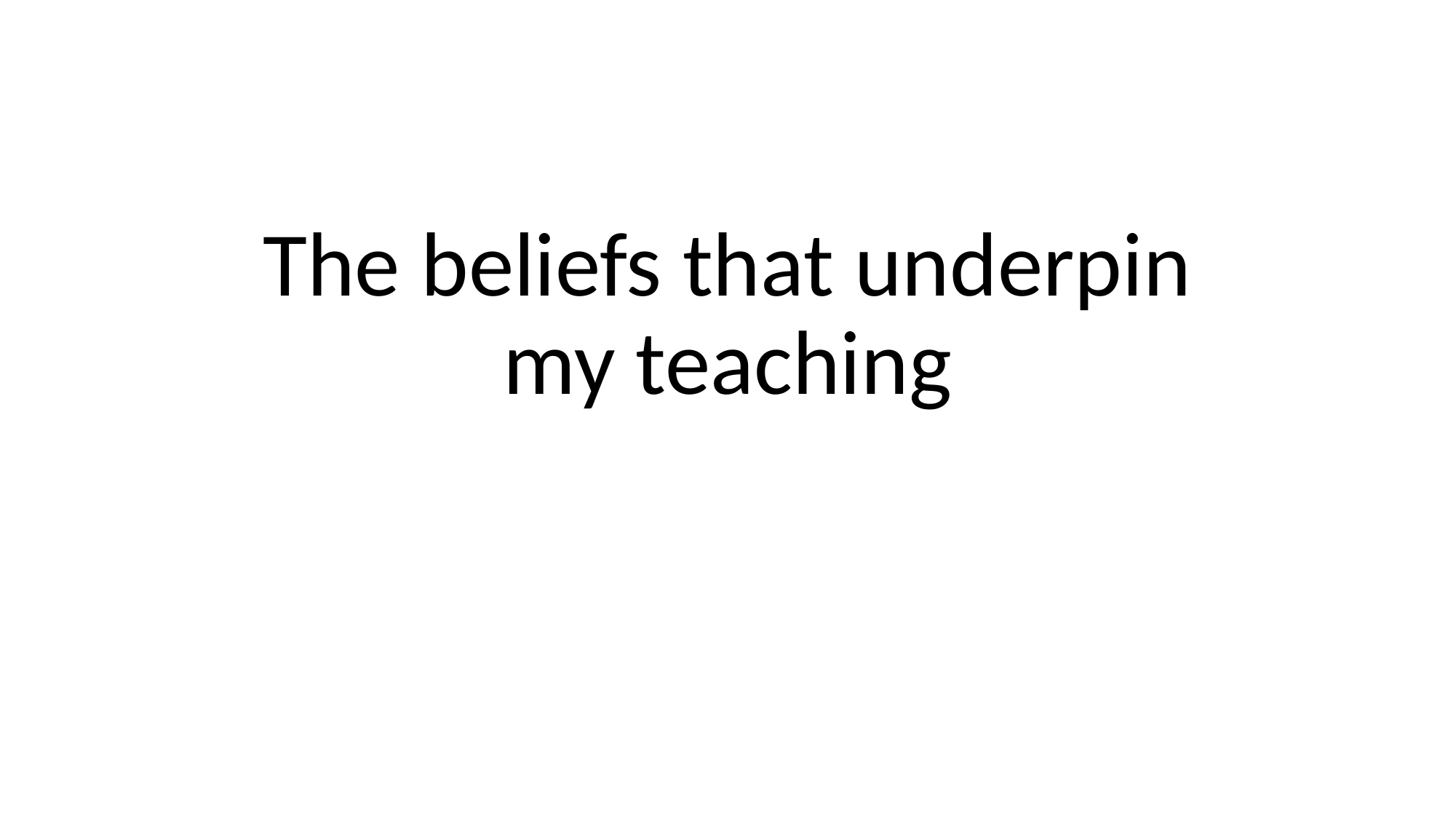

# The beliefs that underpin my teaching